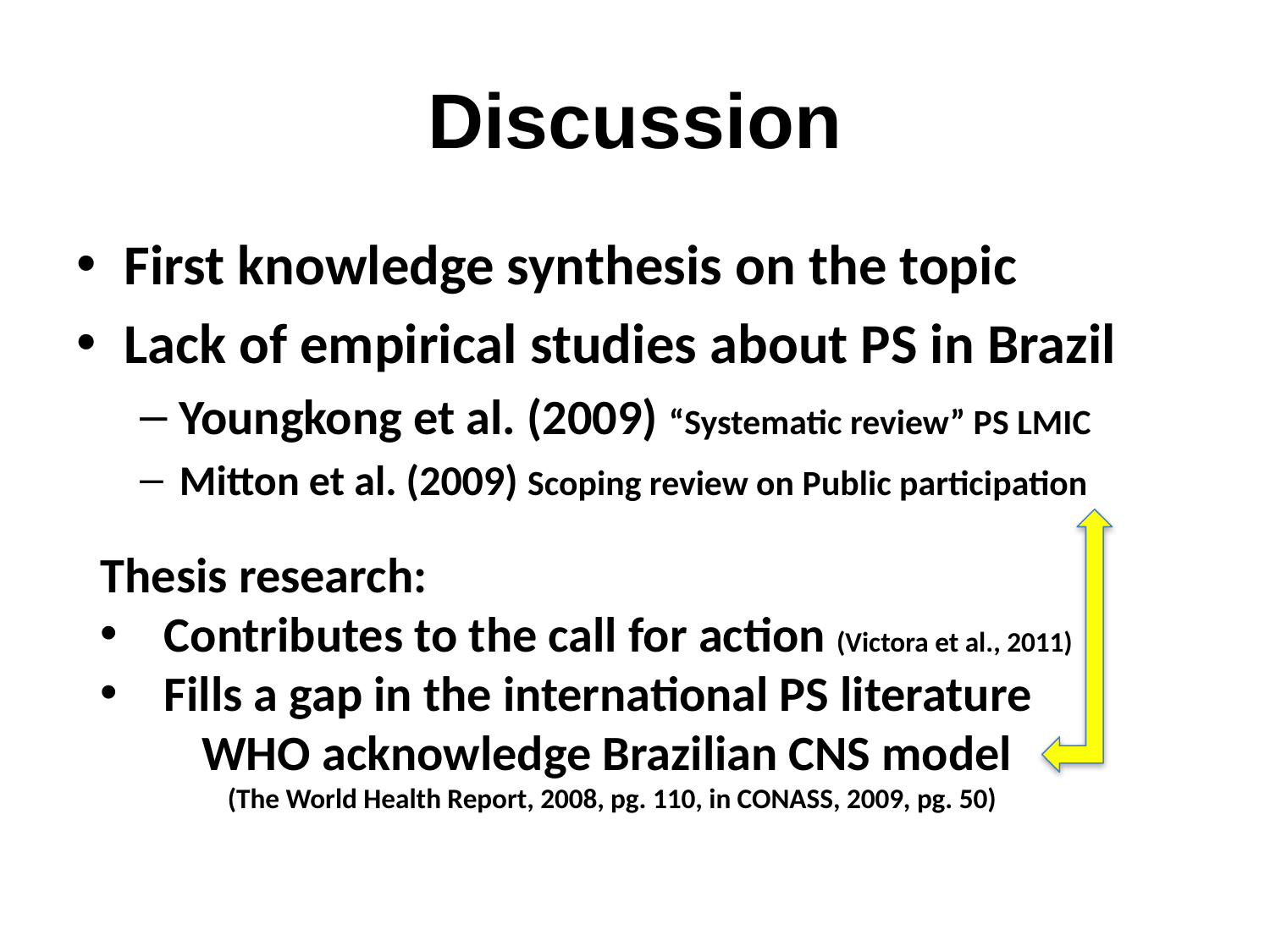

# Discussion
First knowledge synthesis on the topic
Lack of empirical studies about PS in Brazil
Youngkong et al. (2009) “Systematic review” PS LMIC
Mitton et al. (2009) Scoping review on Public participation

Thesis research:
Contributes to the call for action (Victora et al., 2011)
Fills a gap in the international PS literature
         WHO acknowledge Brazilian CNS model
                    (The World Health Report, 2008, pg. 110, in CONASS, 2009, pg. 50)